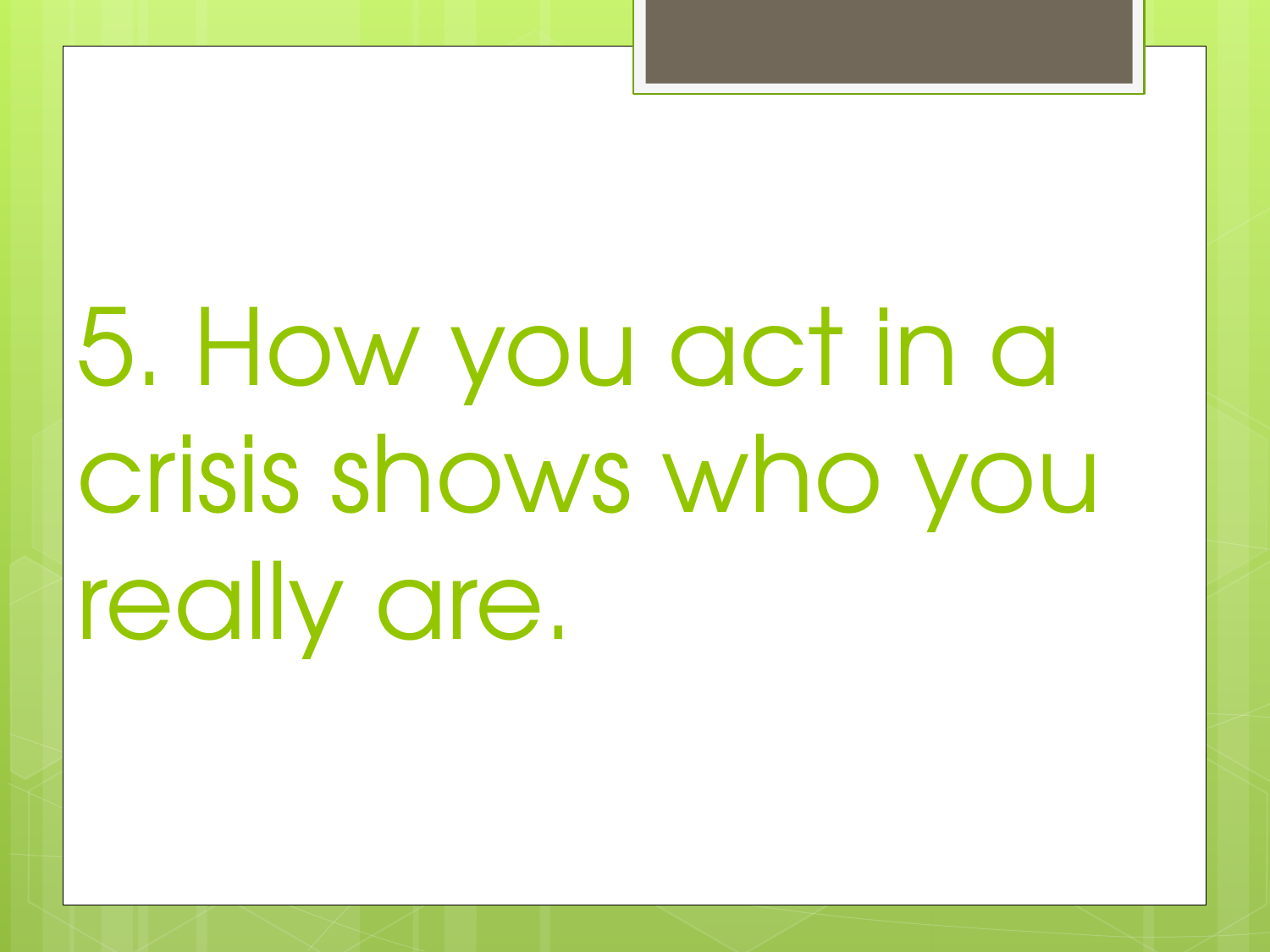

# 5. How you act in a crisis shows who you really are.